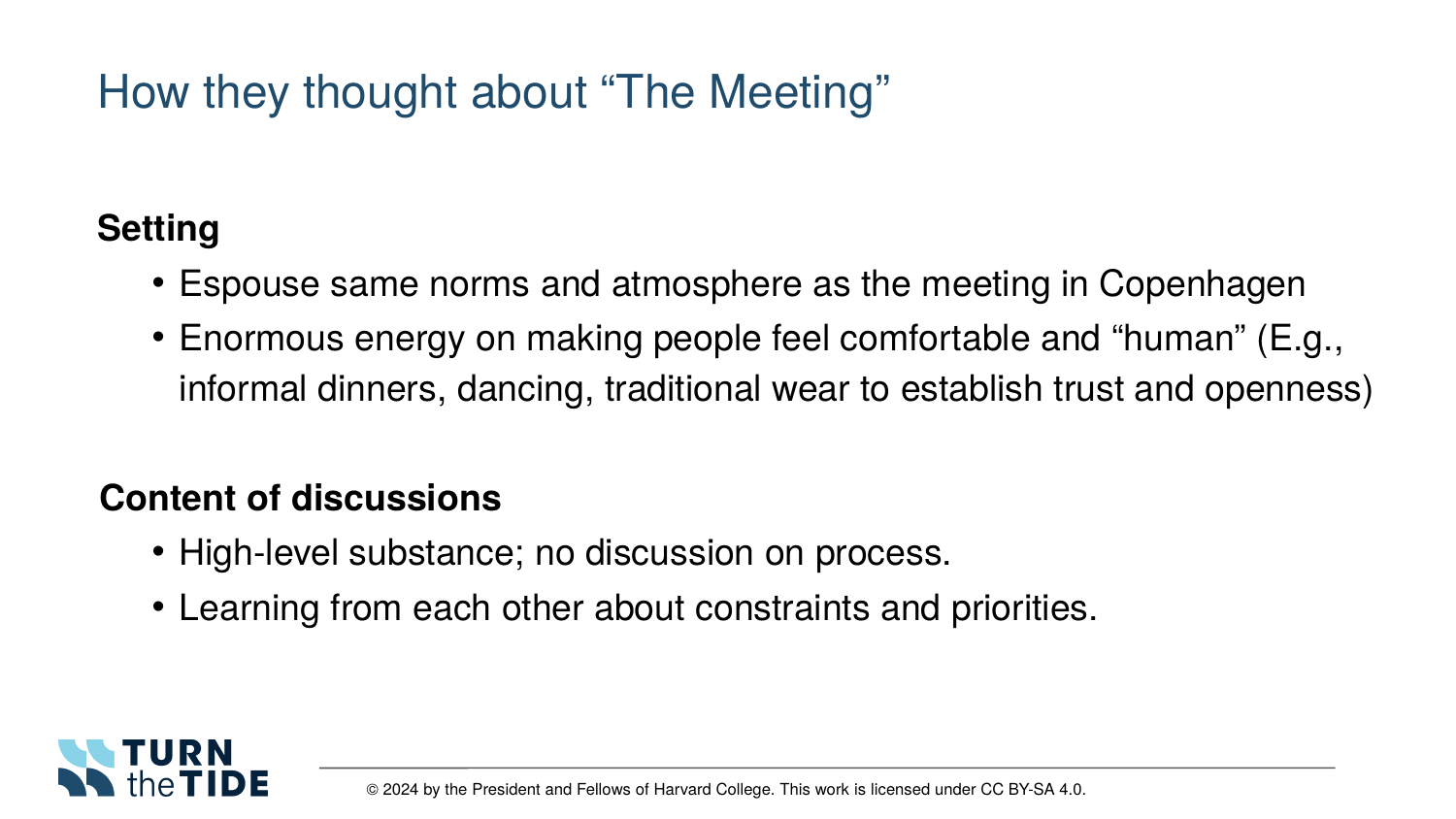

How they thought about “The Meeting”
Setting
Espouse same norms and atmosphere as the meeting in Copenhagen
Enormous energy on making people feel comfortable and “human” (E.g., informal dinners, dancing, traditional wear to establish trust and openness)

Content of discussions
High-level substance; no discussion on process.
Learning from each other about constraints and priorities.